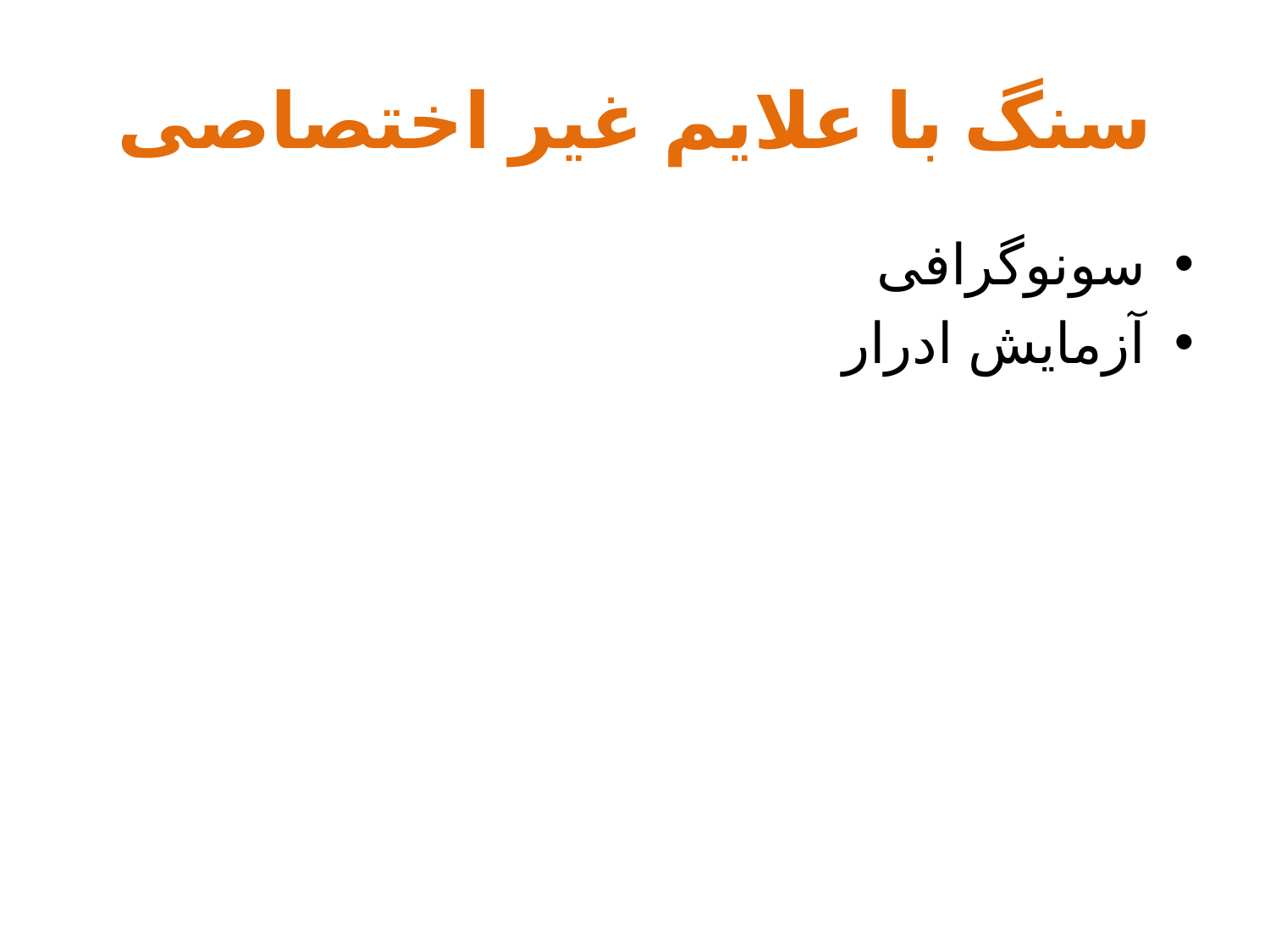

# سنگ با علایم غیر اختصاصی
سونوگرافی
آزمایش ادرار